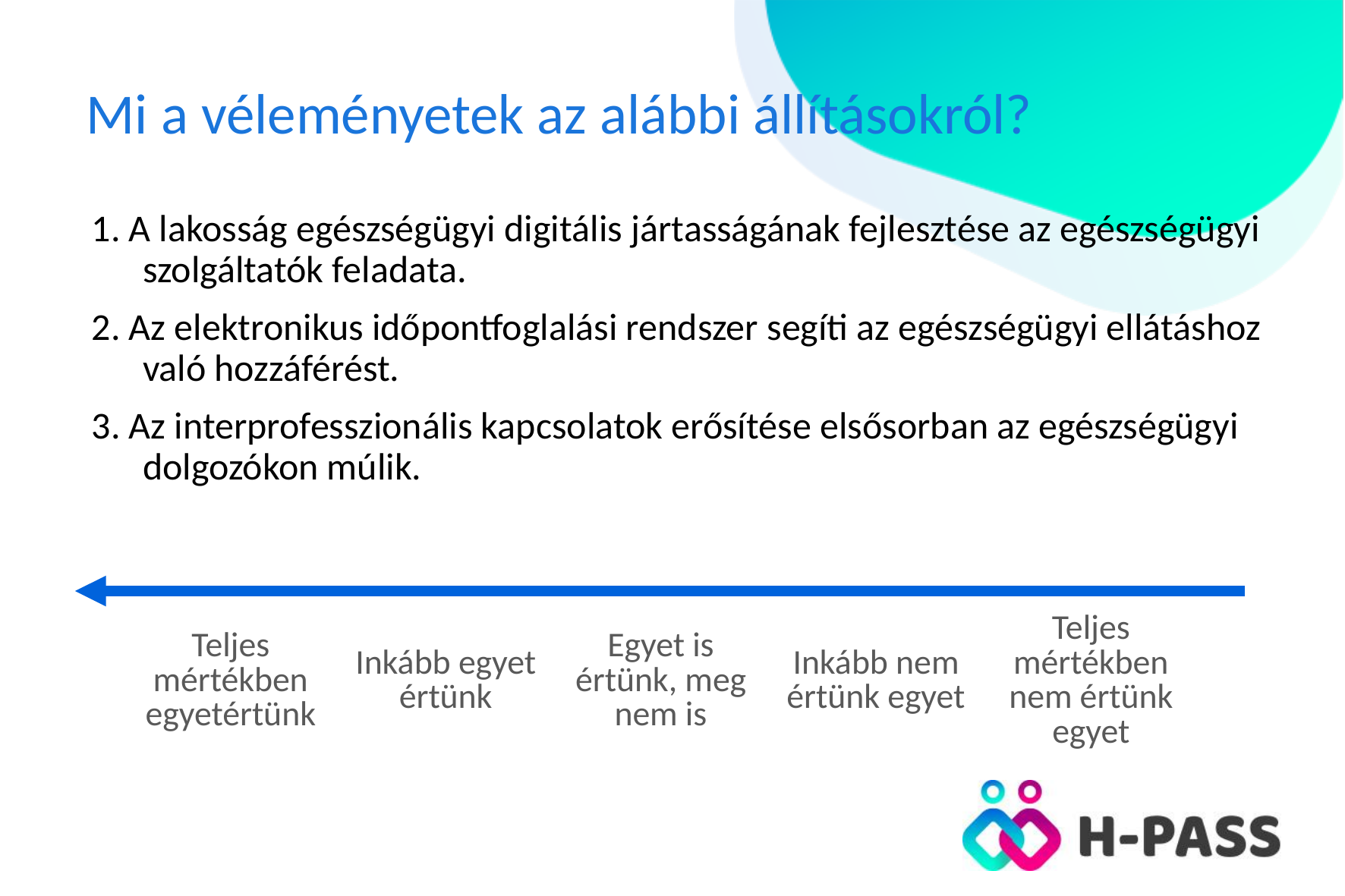

# Mi a véleményetek az alábbi állításokról?
1. A lakosság egészségügyi digitális jártasságának fejlesztése az egészségügyi szolgáltatók feladata.
2. Az elektronikus időpontfoglalási rendszer segíti az egészségügyi ellátáshoz való hozzáférést.
3. Az interprofesszionális kapcsolatok erősítése elsősorban az egészségügyi dolgozókon múlik.
| Teljes mértékben egyetértünk | Inkább egyet értünk | Egyet is értünk, meg nem is | Inkább nem értünk egyet | Teljes mértékben nem értünk egyet |
| --- | --- | --- | --- | --- |